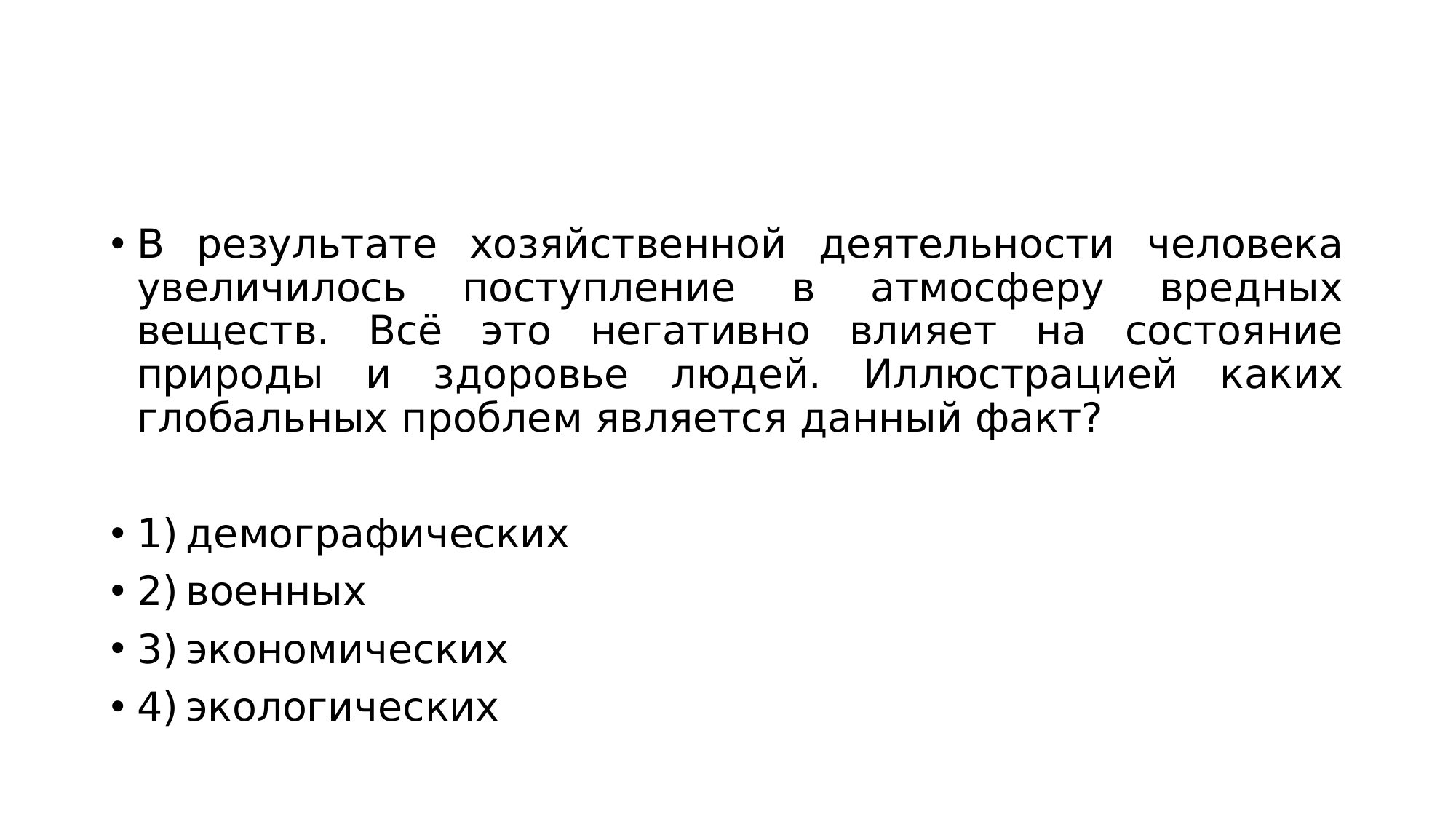

#
В результате хозяйственной деятельности человека увеличилось поступление в атмосферу вредных веществ. Всё это негативно влияет на состояние природы и здоровье людей. Иллюстрацией каких глобальных проблем является данный факт?

1) демографических
2) военных
3) экономических
4) экологических